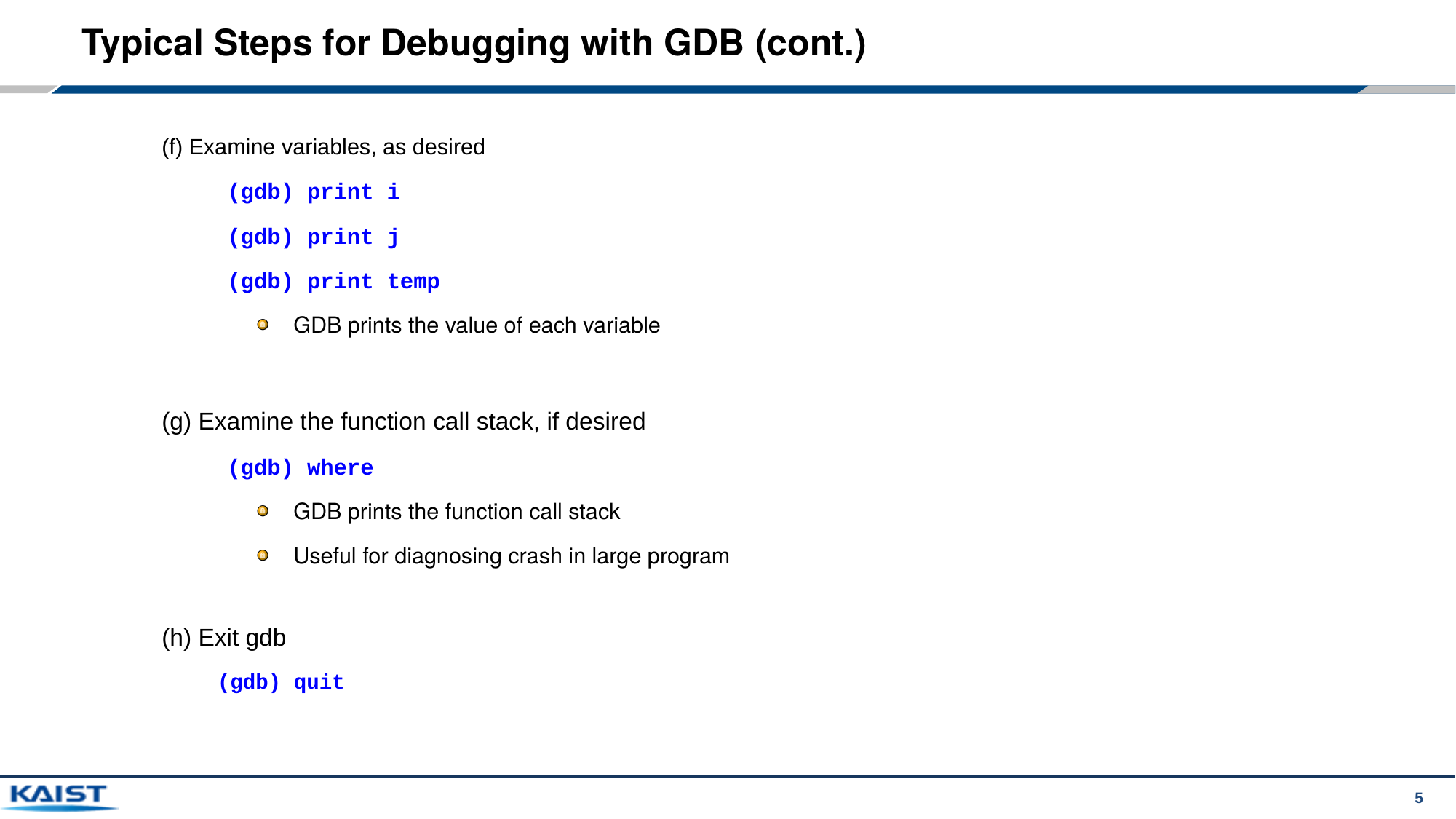

# Typical Steps for Debugging with GDB (cont.)
(f) Examine variables, as desired
(gdb) print i
(gdb) print j
(gdb) print temp
GDB prints the value of each variable

(g) Examine the function call stack, if desired
(gdb) where
GDB prints the function call stack
Useful for diagnosing crash in large program

(h) Exit gdb
(gdb) quit